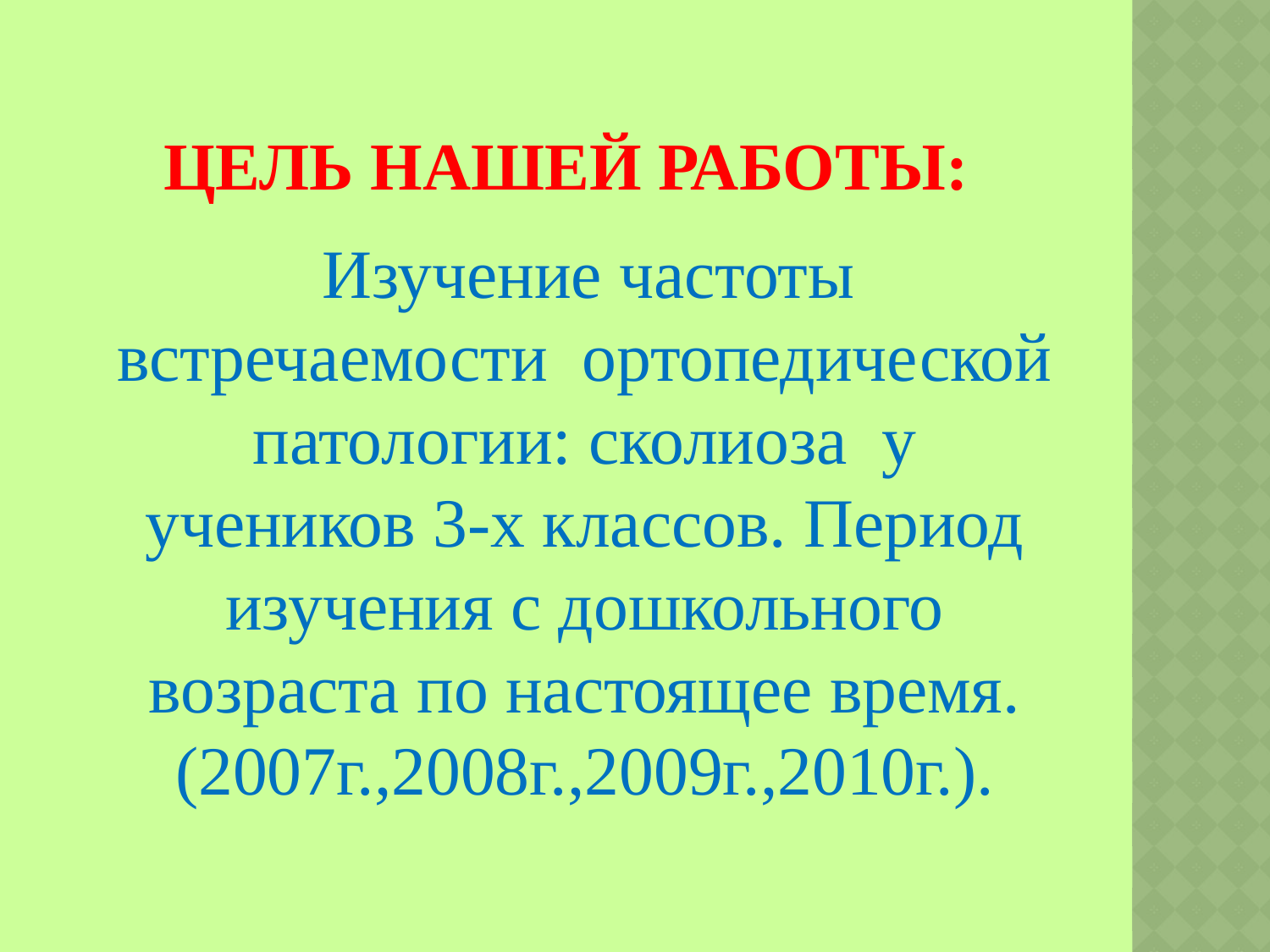

# Цель нашей работы:
    Изучение частоты встречаемости  ортопедической патологии: сколиоза  у учеников 3-х классов. Период изучения с дошкольного возраста по настоящее время. (2007г.,2008г.,2009г.,2010г.).